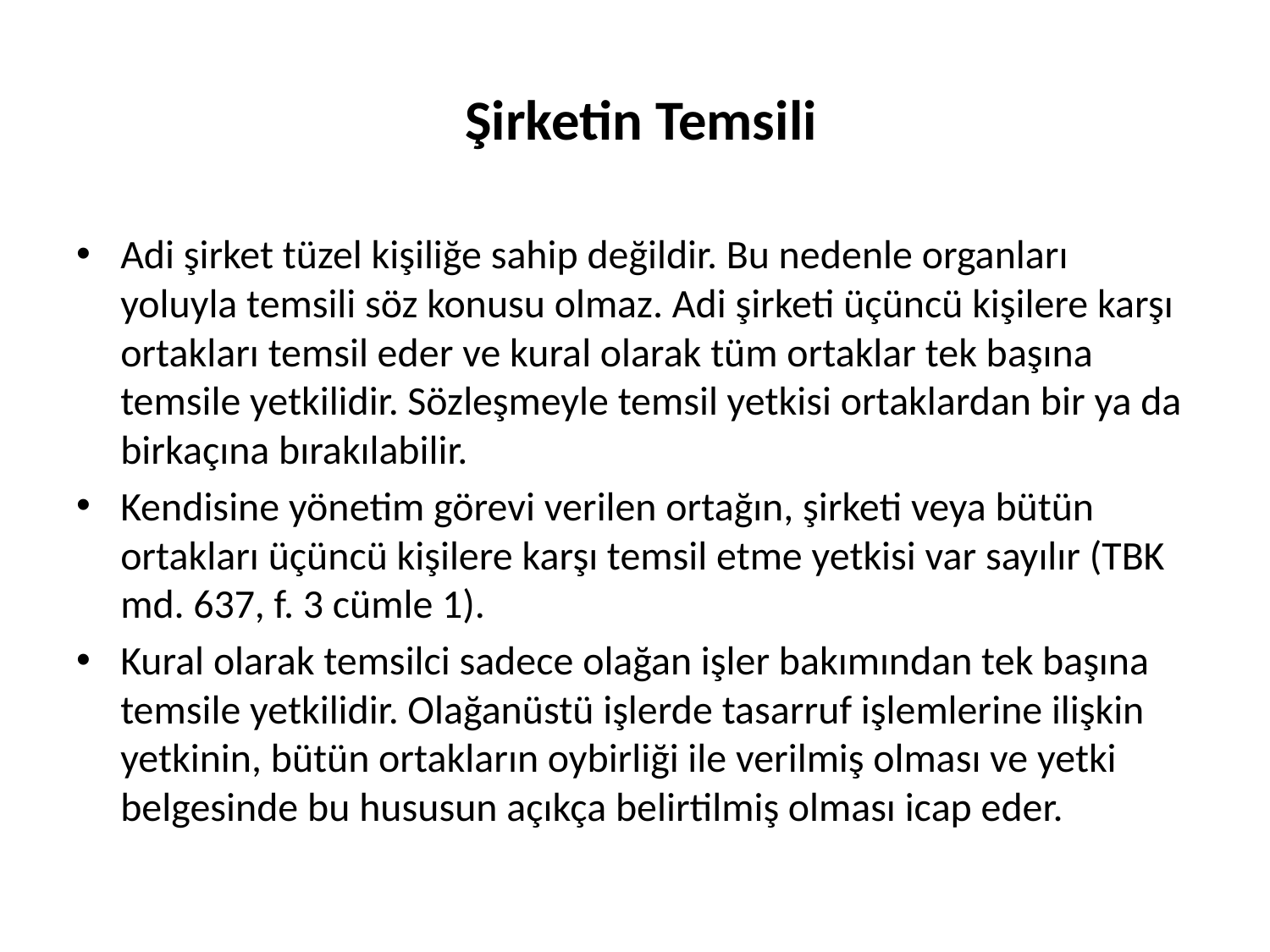

# Şirketin Temsili
Adi şirket tüzel kişiliğe sahip değildir. Bu nedenle organları yoluyla temsili söz konusu olmaz. Adi şirketi üçüncü kişilere karşı ortakları temsil eder ve kural olarak tüm ortaklar tek başına temsile yetkilidir. Sözleşmeyle temsil yetkisi ortaklardan bir ya da birkaçına bırakılabilir.
Kendisine yönetim görevi verilen ortağın, şirketi veya bütün ortakları üçüncü kişilere karşı temsil etme yetkisi var sayılır (TBK md. 637, f. 3 cümle 1).
Kural olarak temsilci sadece olağan işler bakımından tek başına temsile yetkilidir. Olağanüstü işlerde tasarruf işlemlerine ilişkin yetkinin, bütün ortakların oybirliği ile verilmiş olması ve yetki belgesinde bu hususun açıkça belirtilmiş olması icap eder.